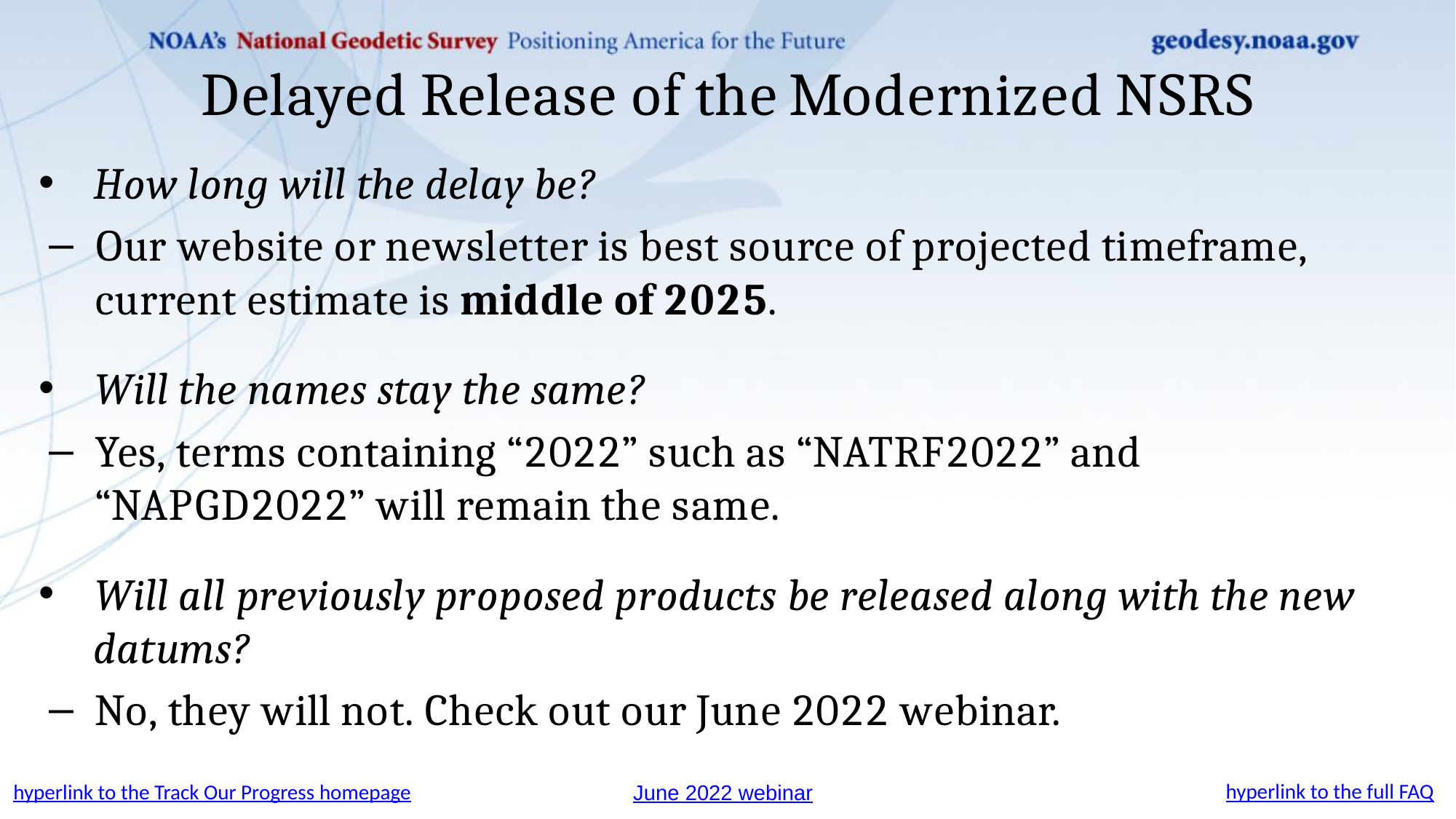

# Delayed Release of the Modernized NSRS
How long will the delay be?
Our website or newsletter is best source of projected timeframe, current estimate is middle of 2025.
Will the names stay the same?
Yes, terms containing “2022” such as “NATRF2022” and “NAPGD2022” will remain the same.
Will all previously proposed products be released along with the new datums?
No, they will not. Check out our June 2022 webinar.
hyperlink to the full FAQ
hyperlink to the Track Our Progress homepage
June 2022 webinar